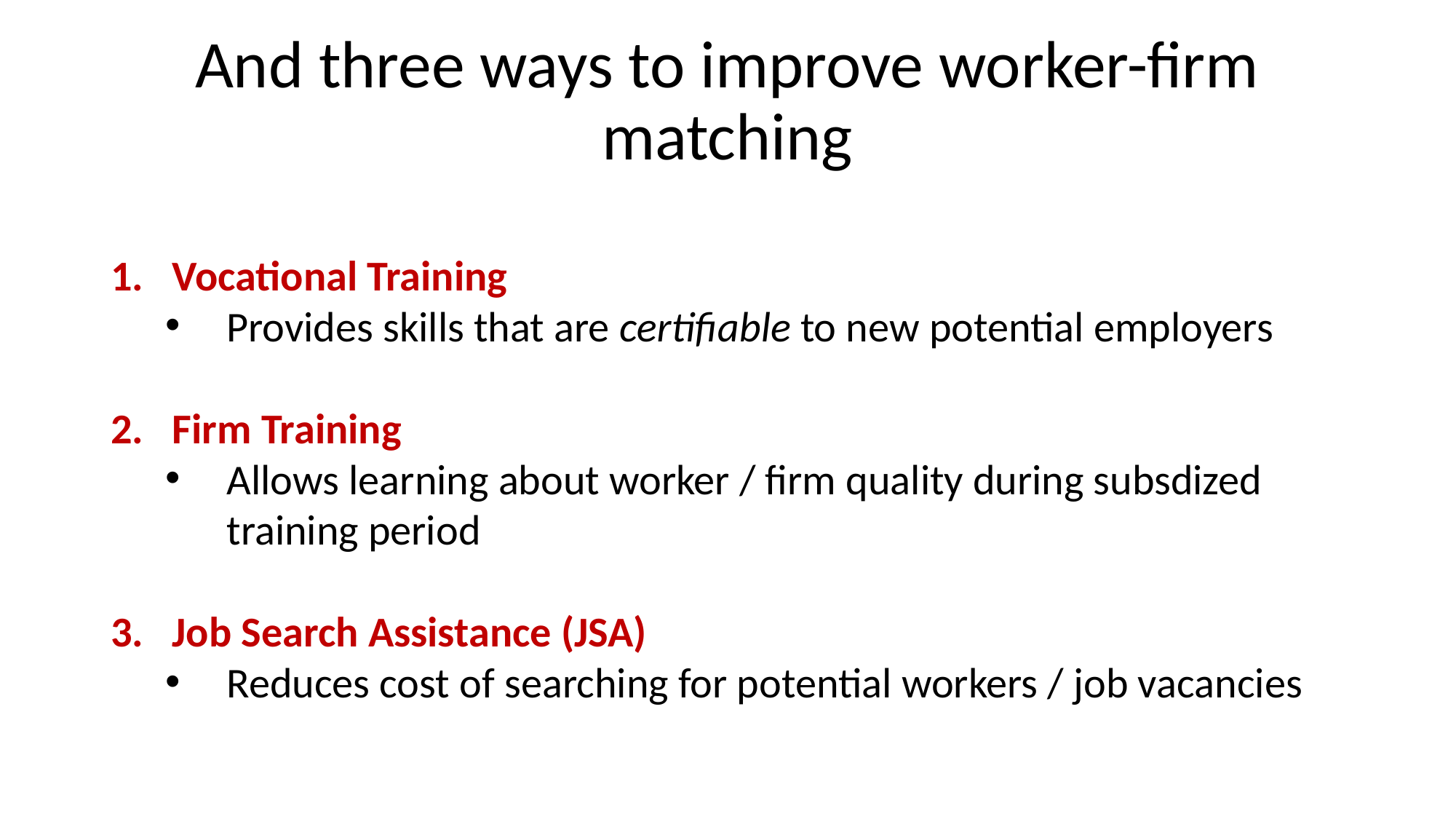

# And three ways to improve worker-firm matching
Vocational Training
Provides skills that are certifiable to new potential employers

Firm Training
Allows learning about worker / firm quality during subsdized training period

Job Search Assistance (JSA)
Reduces cost of searching for potential workers / job vacancies